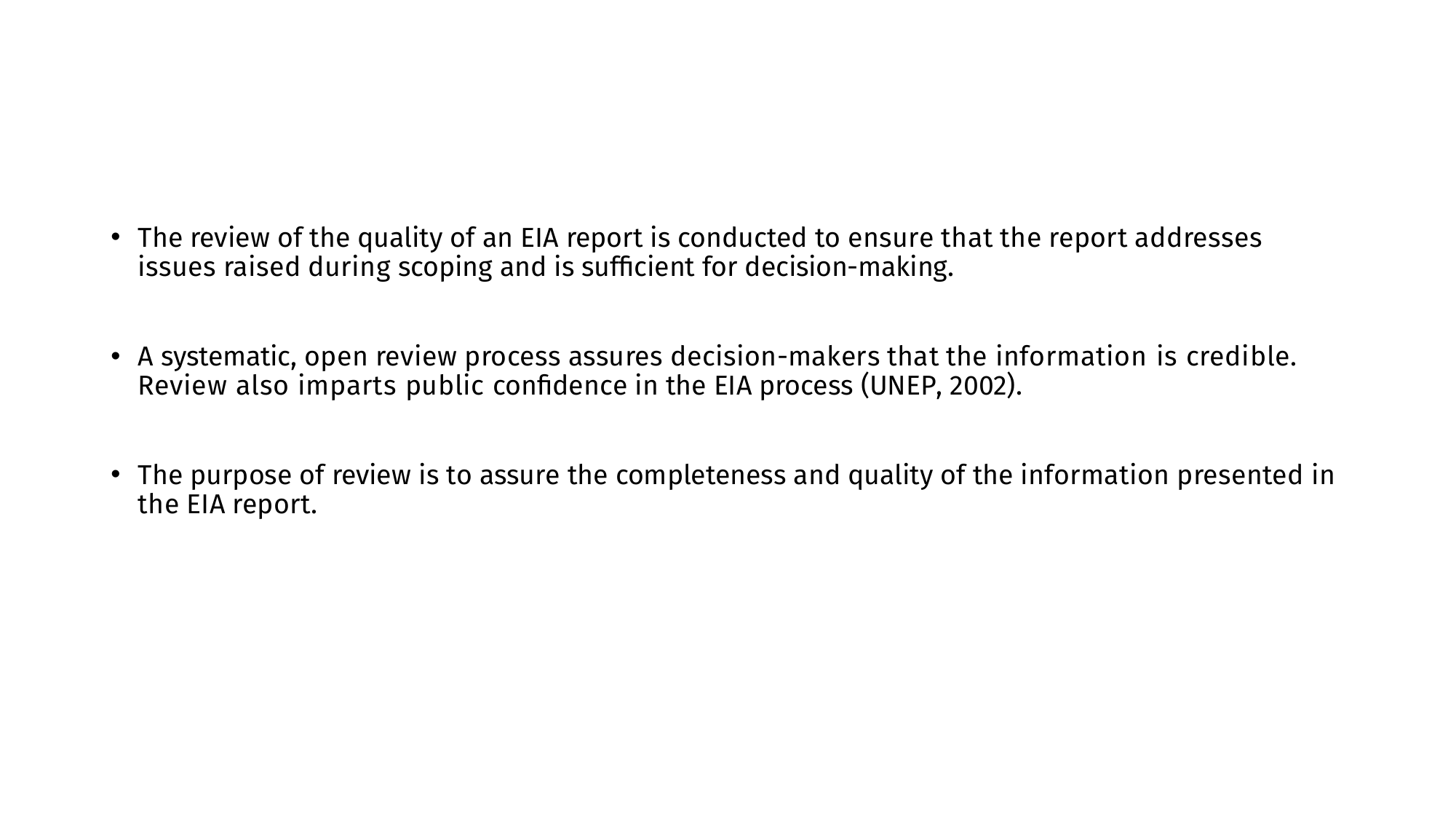

#
The review of the quality of an EIA report is conducted to ensure that the report addresses issues raised during scoping and is sufficient for decision-making.

A systematic, open review process assures decision-makers that the information is credible.   Review also imparts public confidence in the EIA process (UNEP, 2002).

The purpose of review is to assure the completeness and quality of the information presented in the EIA report.